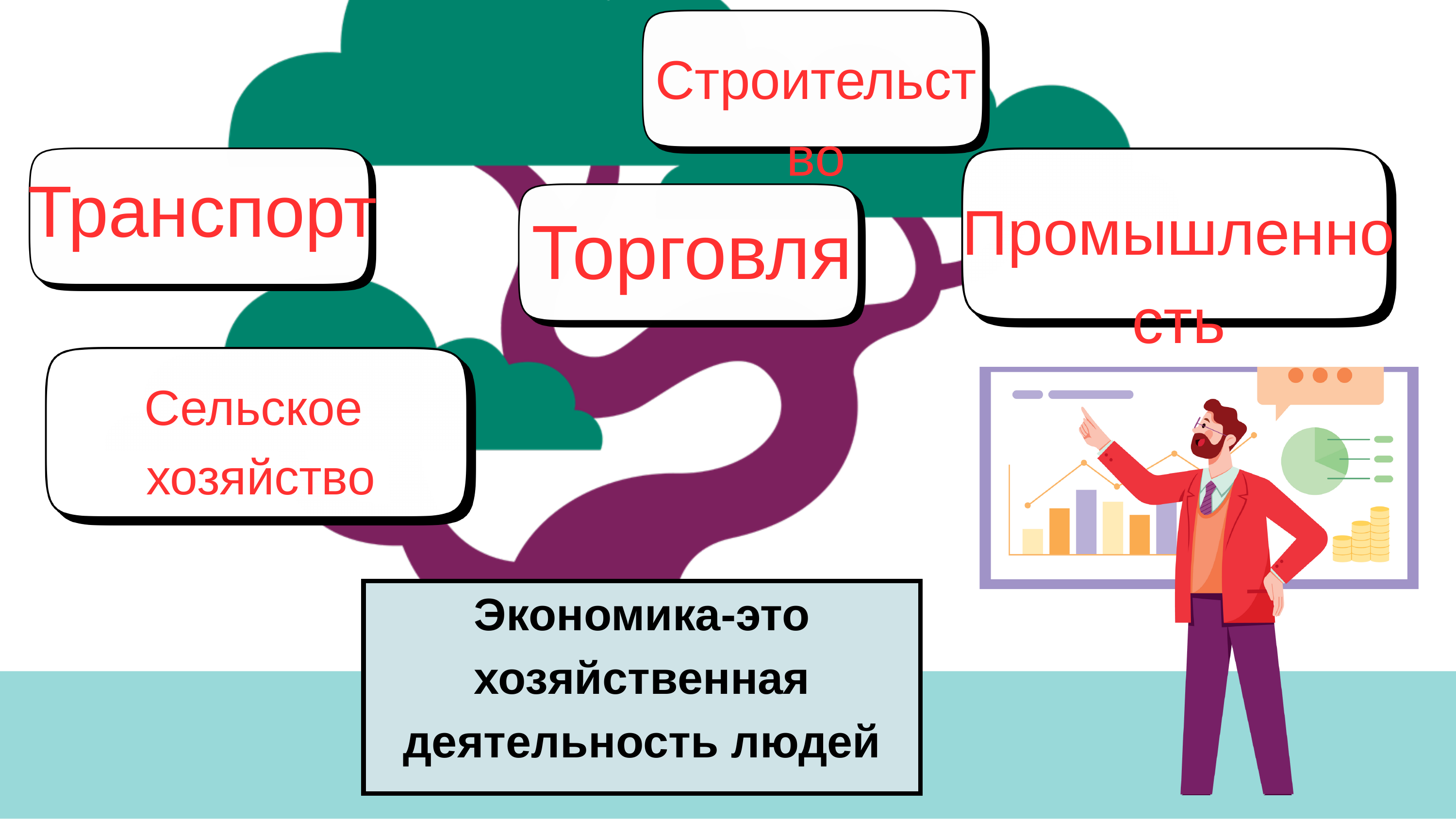

Строительство

Транспорт

Промышленность

Торговля

Сельское
хозяйство

Экономика-это хозяйственная деятельность людей